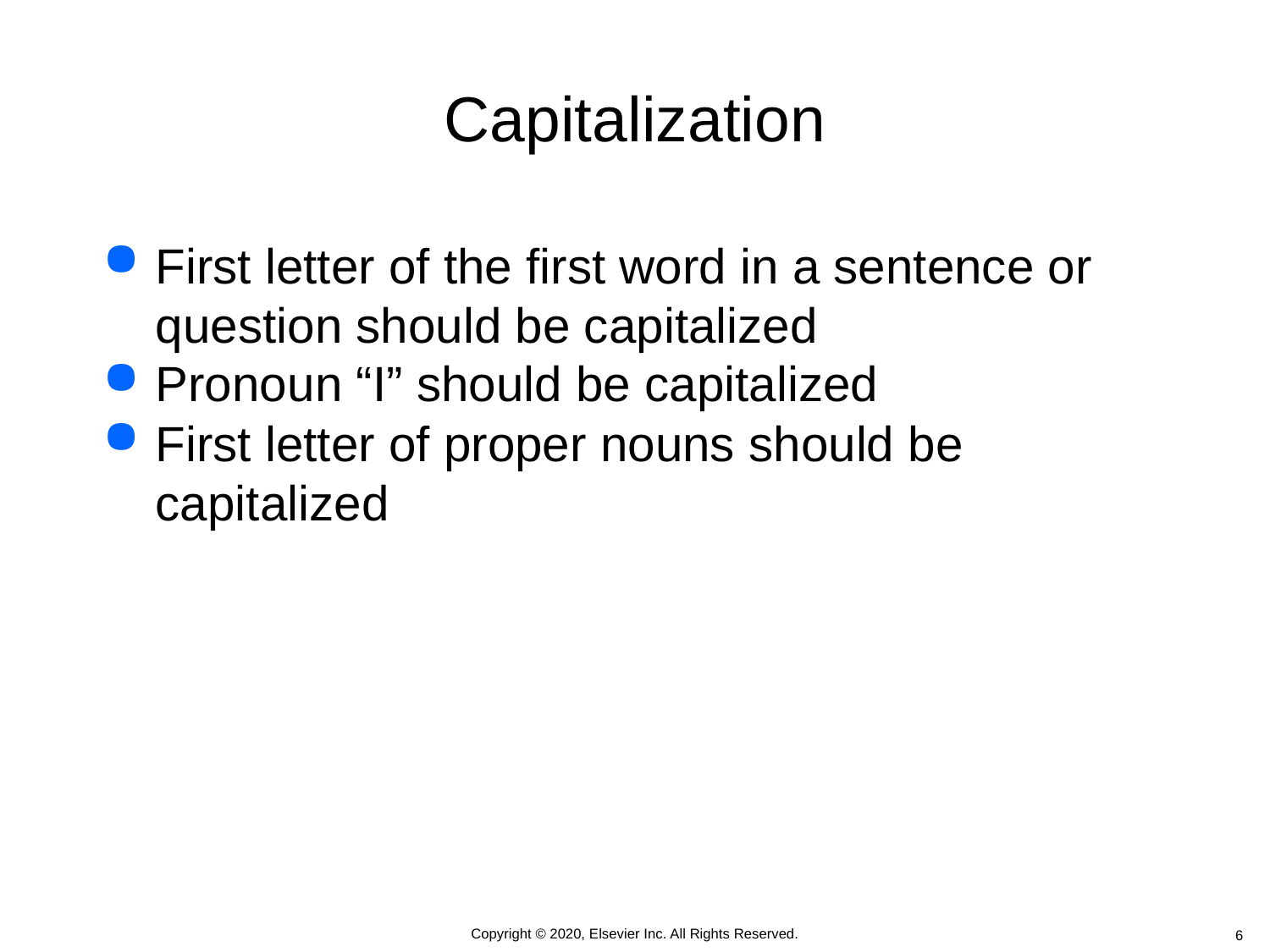

# Capitalization
First letter of the first word in a sentence or question should be capitalized
Pronoun “I” should be capitalized
First letter of proper nouns should be capitalized

 6